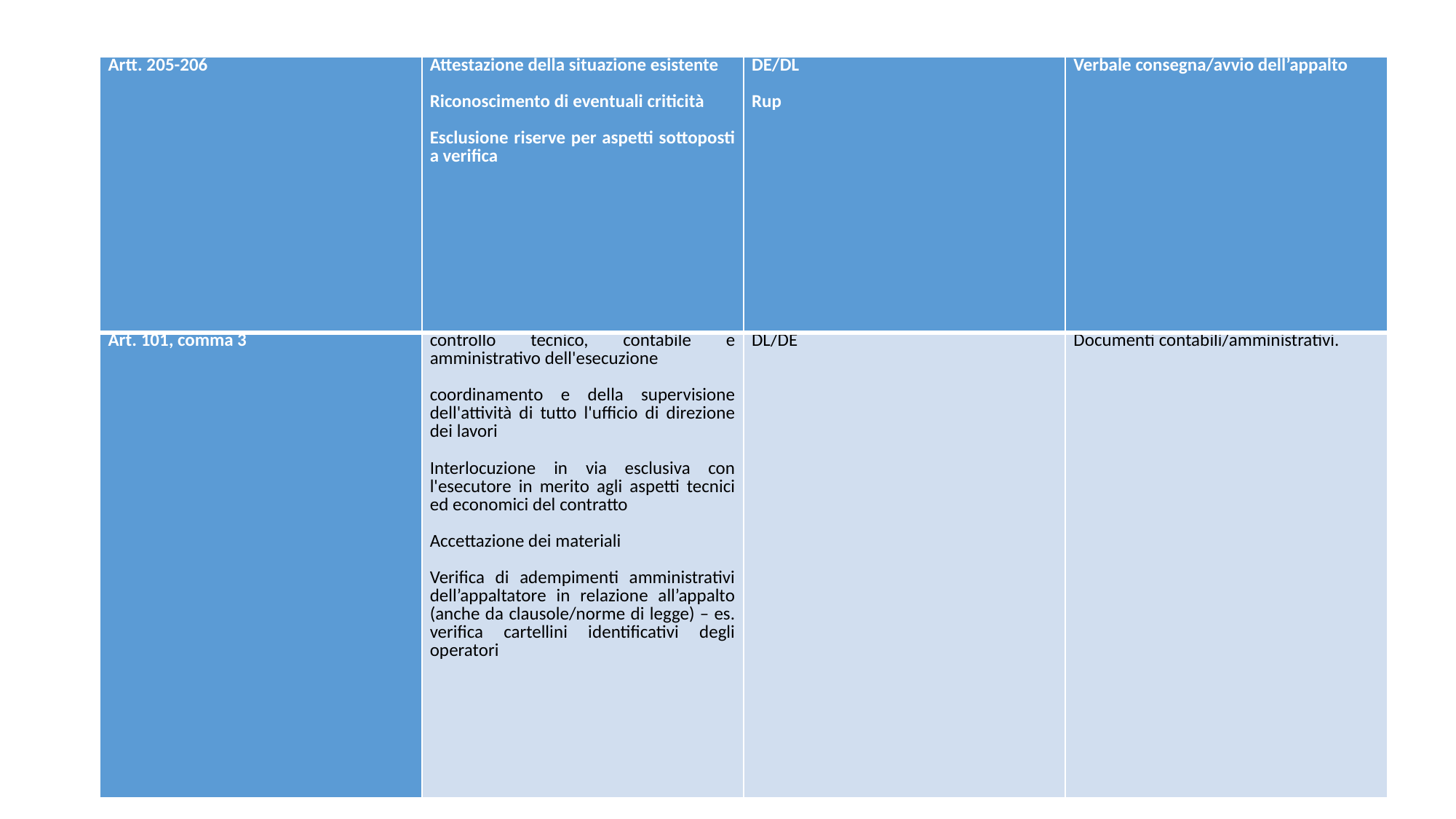

#
| Artt. 205-206 | Attestazione della situazione esistente   Riconoscimento di eventuali criticità   Esclusione riserve per aspetti sottoposti a verifica | DE/DL   Rup | Verbale consegna/avvio dell’appalto |
| --- | --- | --- | --- |
| Art. 101, comma 3 | controllo tecnico, contabile e amministrativo dell'esecuzione   coordinamento e della supervisione dell'attività di tutto l'ufficio di direzione dei lavori   Interlocuzione in via esclusiva con l'esecutore in merito agli aspetti tecnici ed economici del contratto   Accettazione dei materiali   Verifica di adempimenti amministrativi dell’appaltatore in relazione all’appalto (anche da clausole/norme di legge) – es. verifica cartellini identificativi degli operatori | DL/DE | Documenti contabili/amministrativi. |